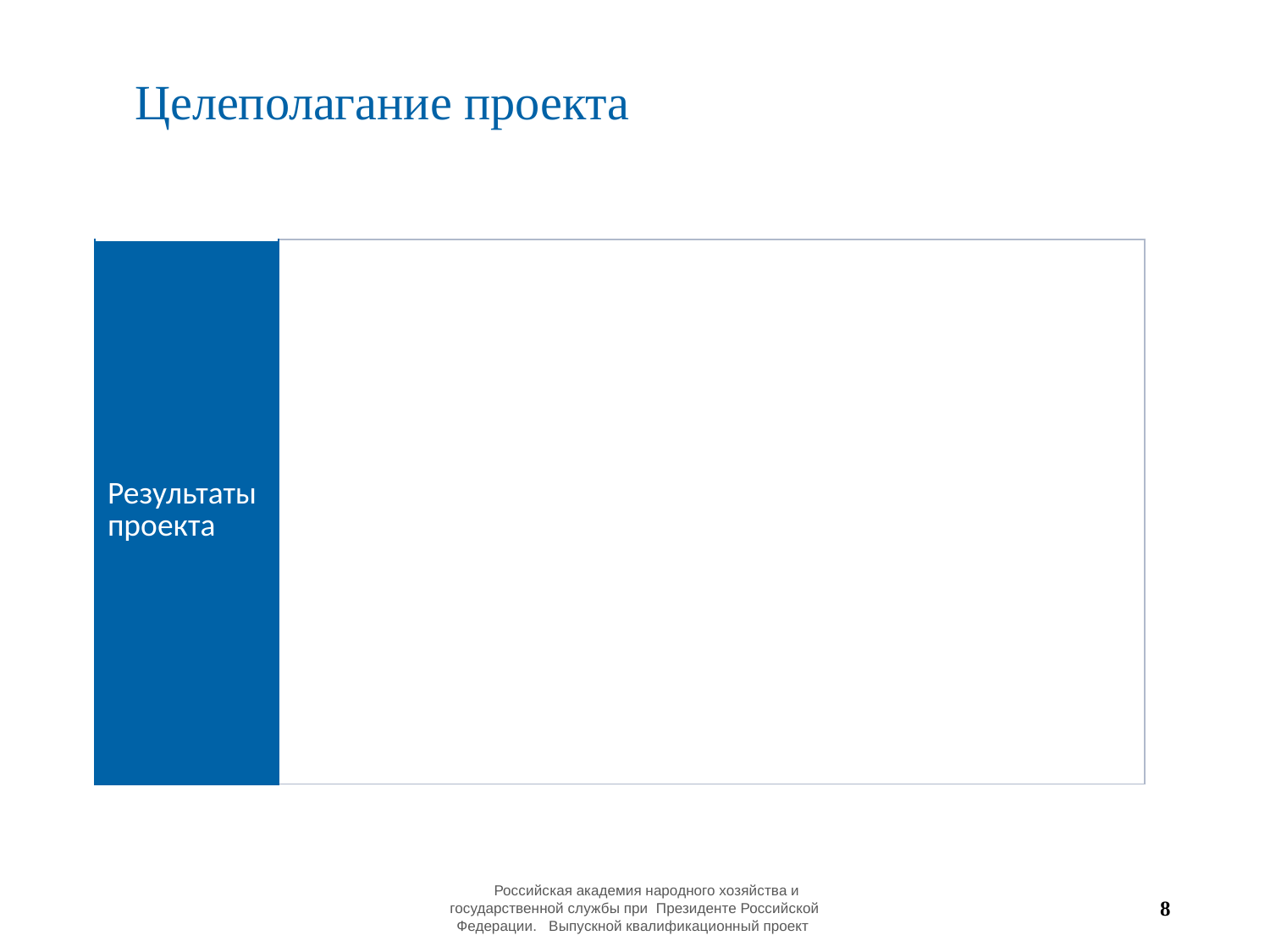

Целеполагание проекта
| Результаты проекта |  |
| --- | --- |
      Российская академия народного хозяйства и государственной службы при  Президенте Российской Федерации.   Выпускной квалификационный проект
8